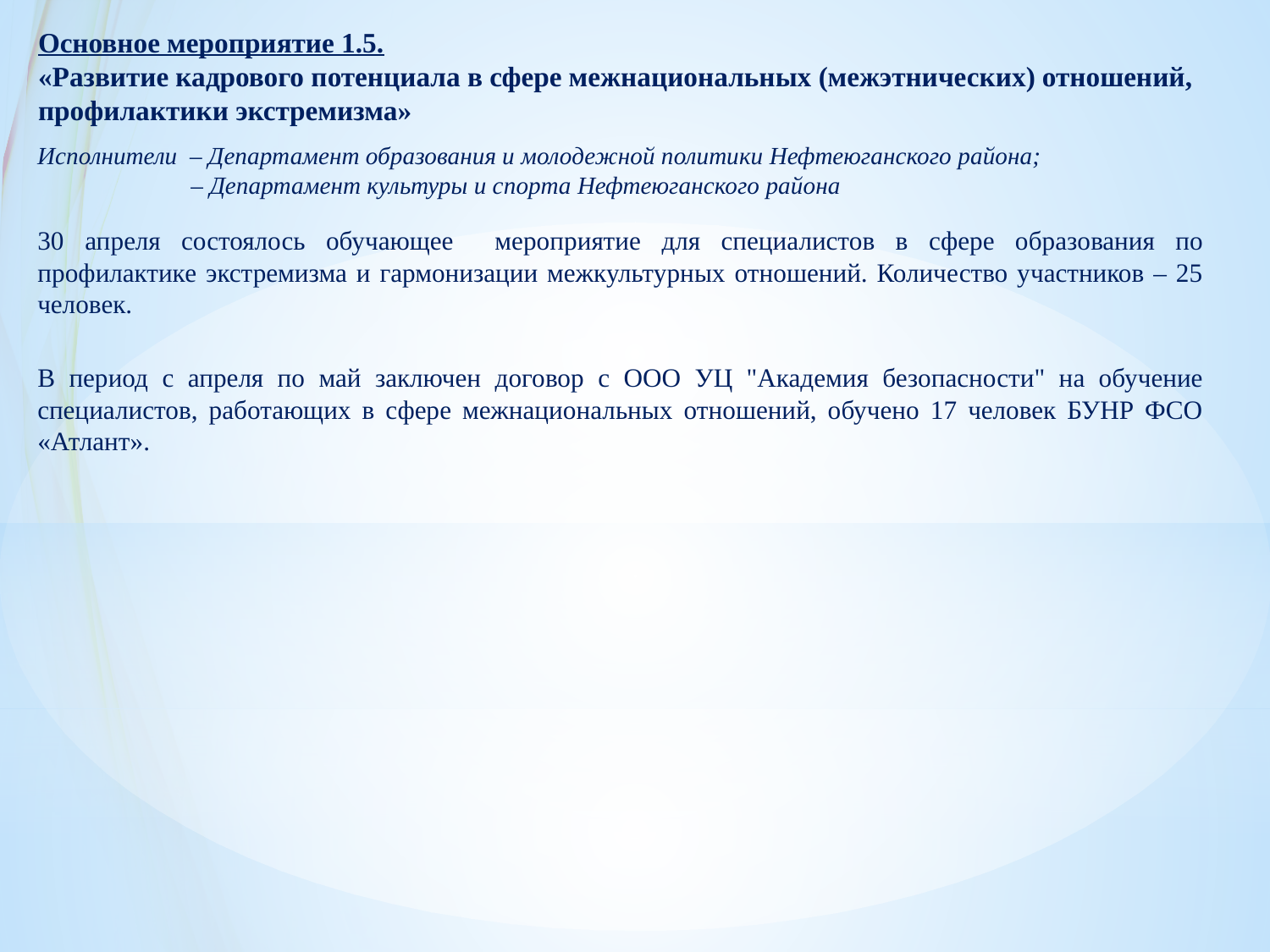

Основное мероприятие 1.5.
«Развитие кадрового потенциала в сфере межнациональных (межэтнических) отношений, профилактики экстремизма»
Исполнители  – Департамент образования и молодежной политики Нефтеюганского района;
                         – Департамент культуры и спорта Нефтеюганского района
30 апреля состоялось обучающее  мероприятие для специалистов в сфере образования по профилактике экстремизма и гармонизации межкультурных отношений. Количество участников – 25 человек.

В период с апреля по май заключен договор с ООО УЦ "Академия безопасности" на обучение специалистов, работающих в сфере межнациональных отношений, обучено 17 человек БУНР ФСО «Атлант».